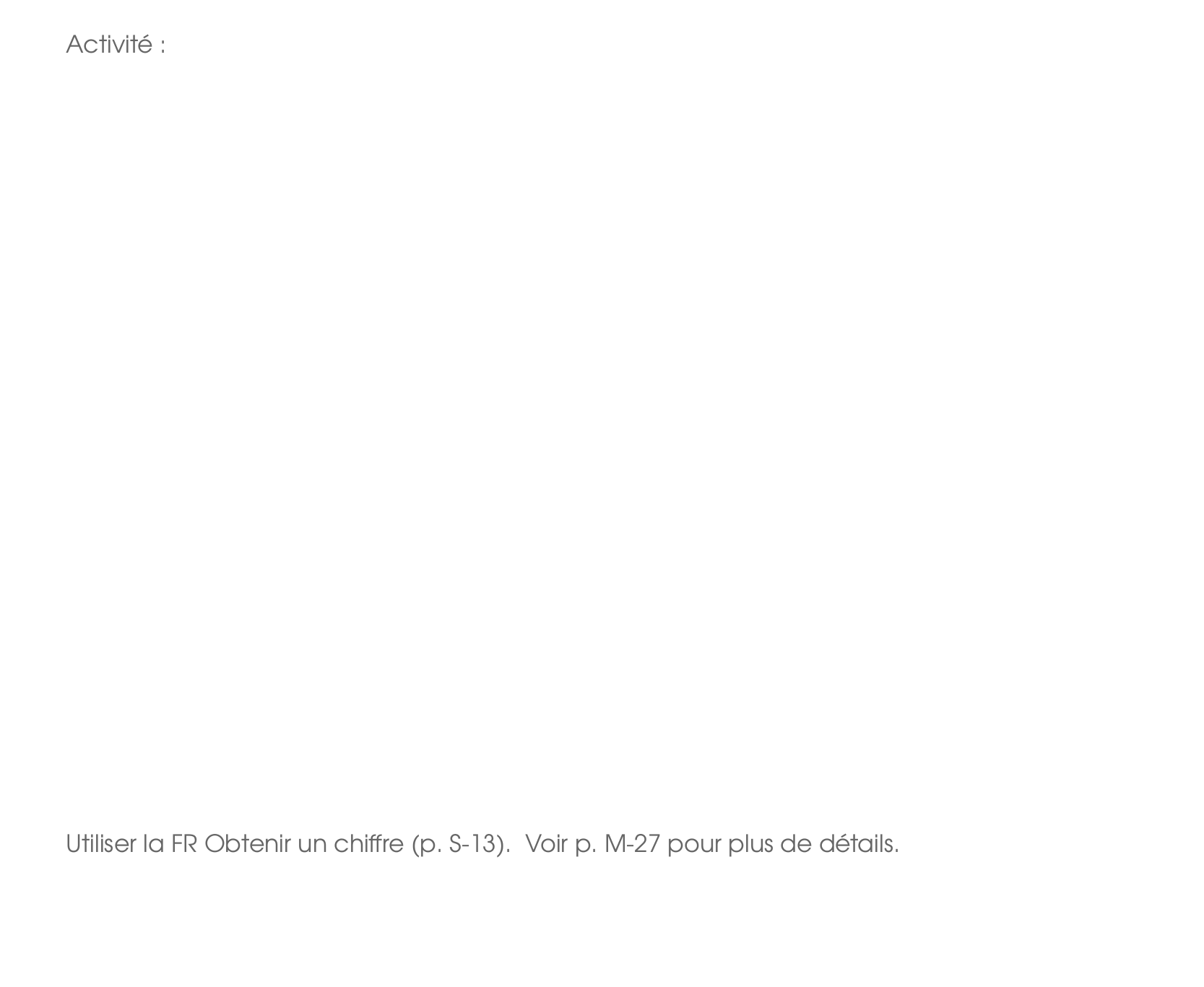

Activité :
Utiliser la FR Obtenir un chiffre (p. S-13).  Voir p. M-27 pour plus de détails.